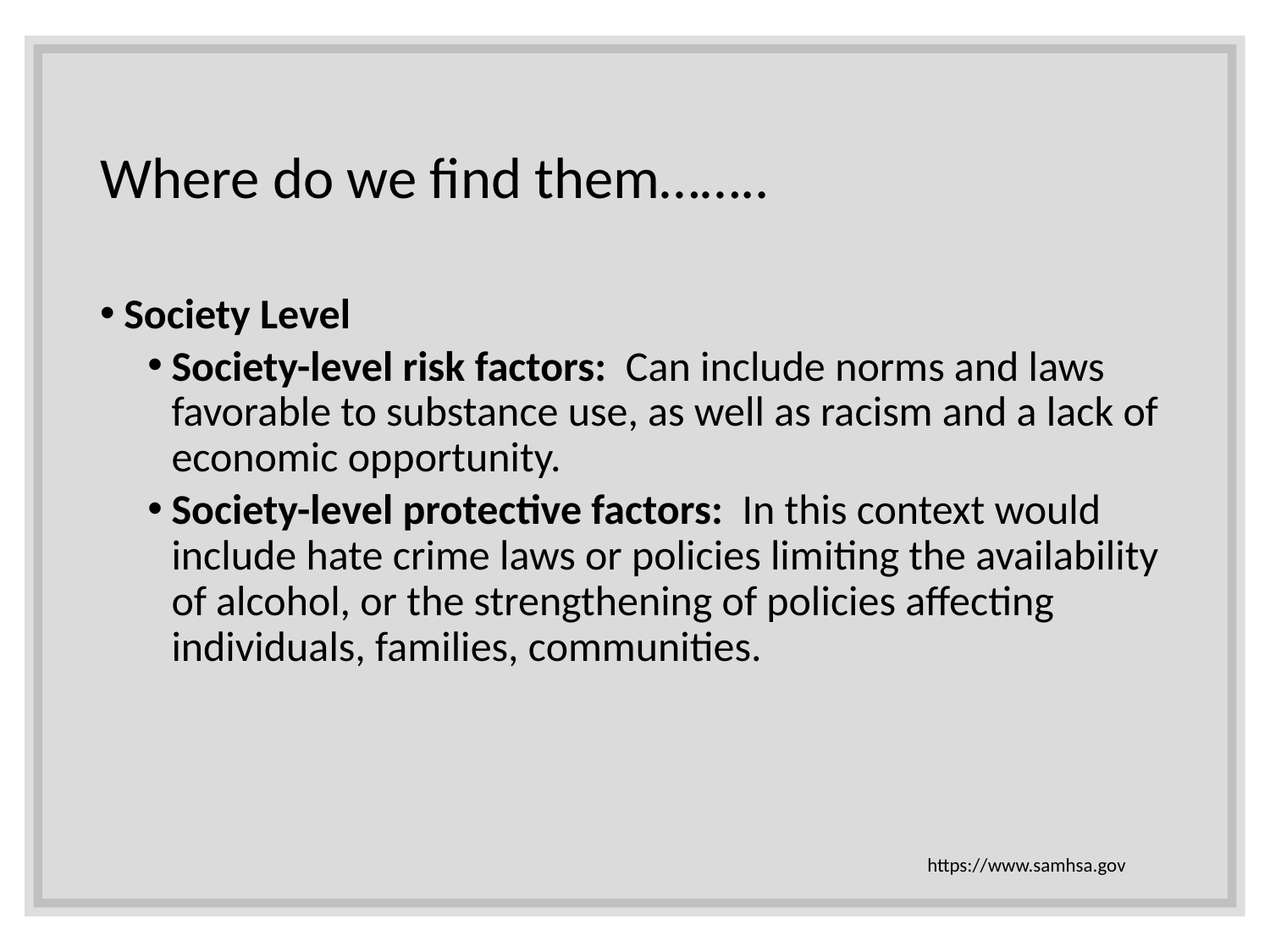

# Where do we find them……..
Society Level
Society-level risk factors:  Can include norms and laws favorable to substance use, as well as racism and a lack of economic opportunity.
Society-level protective factors:  In this context would include hate crime laws or policies limiting the availability of alcohol, or the strengthening of policies affecting individuals, families, communities.
https://www.samhsa.gov